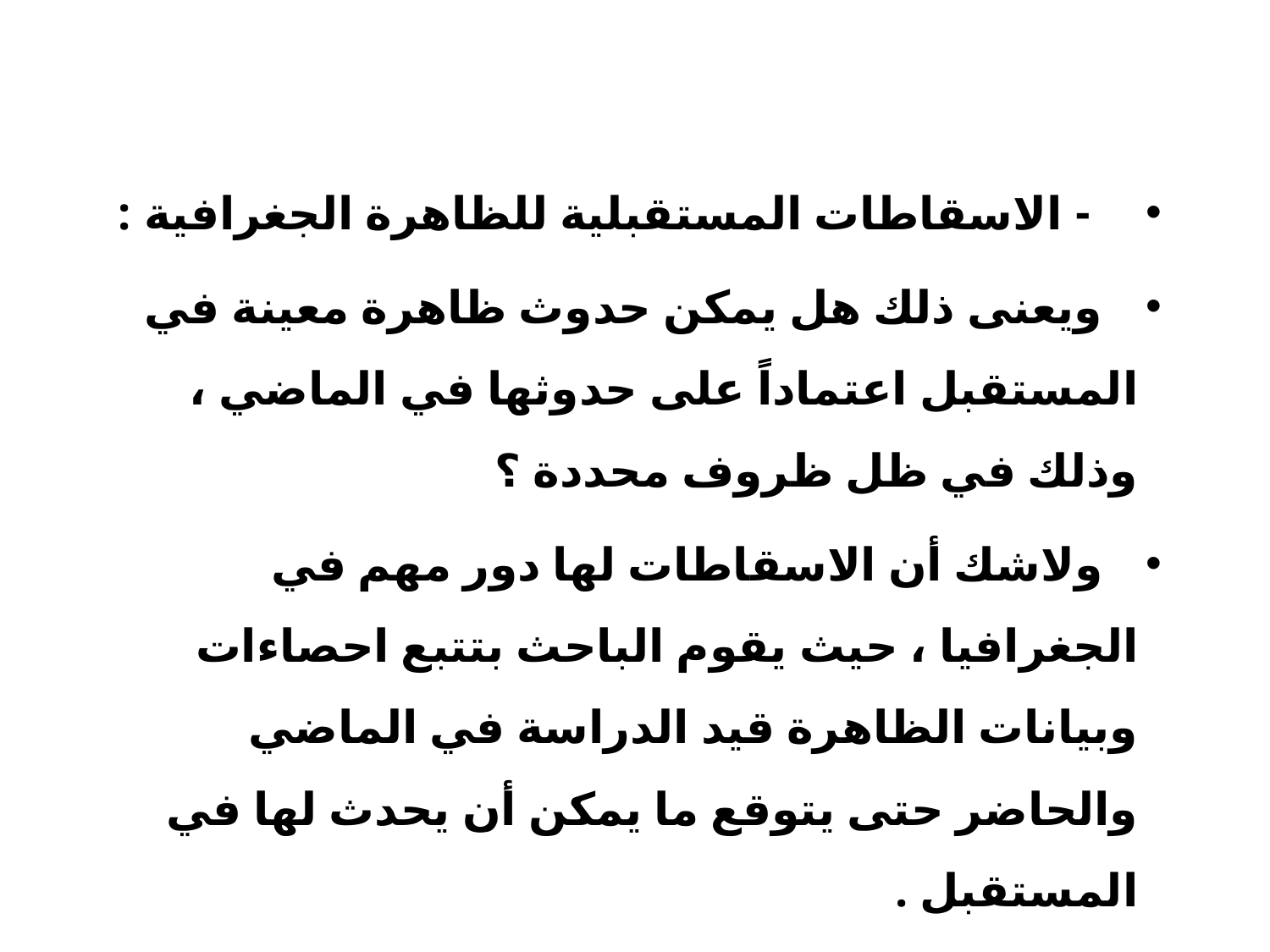

- الاسقاطات المستقبلية للظاهرة الجغرافية :
   ويعنى ذلك هل يمكن حدوث ظاهرة معينة في المستقبل اعتماداً على حدوثها في الماضي ، وذلك في ظل ظروف محددة ؟
   ولاشك أن الاسقاطات لها دور مهم في الجغرافيا ، حيث يقوم الباحث بتتبع احصاءات وبيانات الظاهرة قيد الدراسة في الماضي والحاضر حتى يتوقع ما يمكن أن يحدث لها في المستقبل .